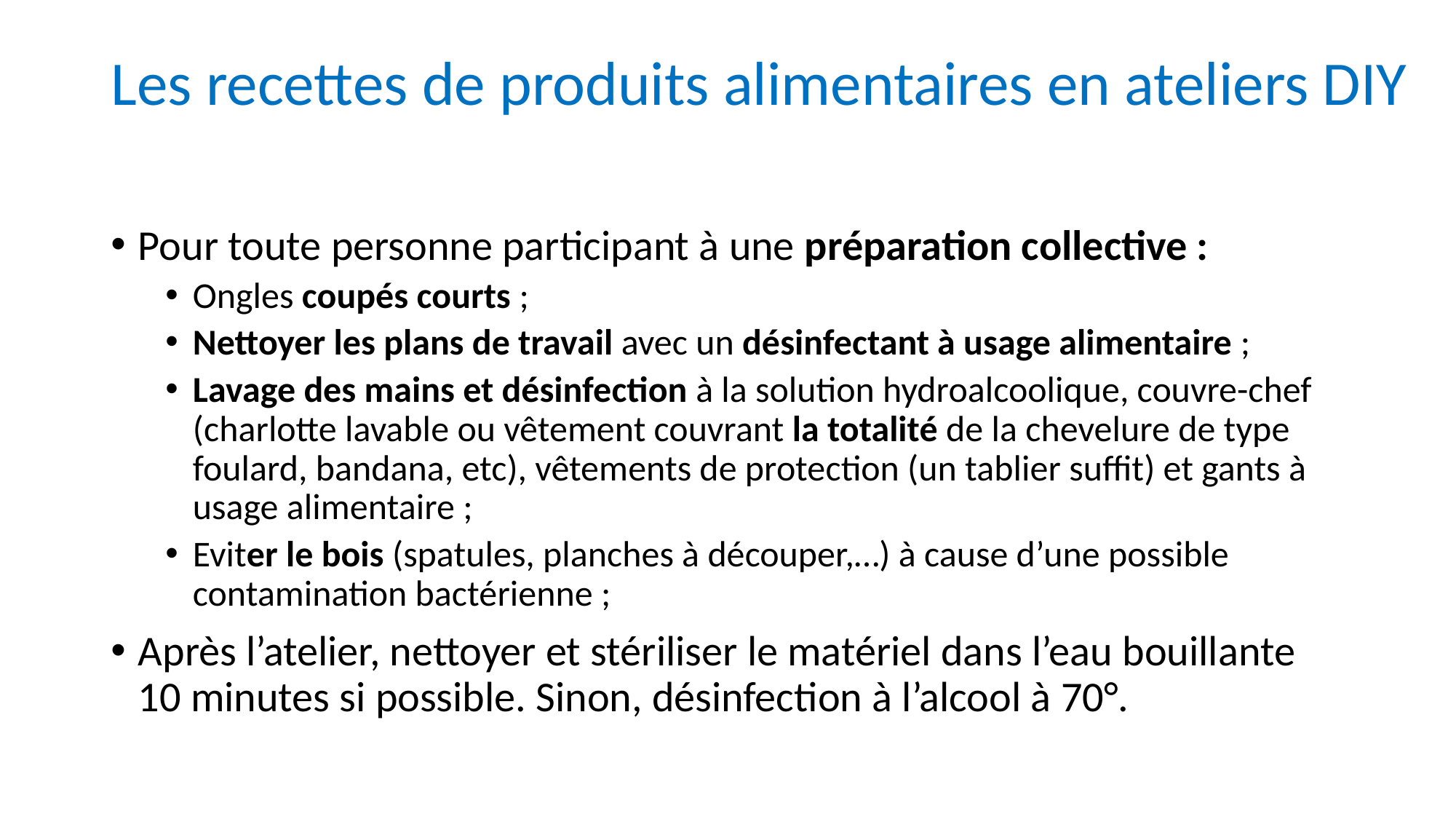

# Les recettes de produits alimentaires en ateliers DIY
Pour toute personne participant à une préparation collective :
Ongles coupés courts ;
Nettoyer les plans de travail avec un désinfectant à usage alimentaire ;
Lavage des mains et désinfection à la solution hydroalcoolique, couvre-chef (charlotte lavable ou vêtement couvrant la totalité de la chevelure de type foulard, bandana, etc), vêtements de protection (un tablier suffit) et gants à usage alimentaire ;
Eviter le bois (spatules, planches à découper,…) à cause d’une possible contamination bactérienne ;
Après l’atelier, nettoyer et stériliser le matériel dans l’eau bouillante 10 minutes si possible. Sinon, désinfection à l’alcool à 70°.